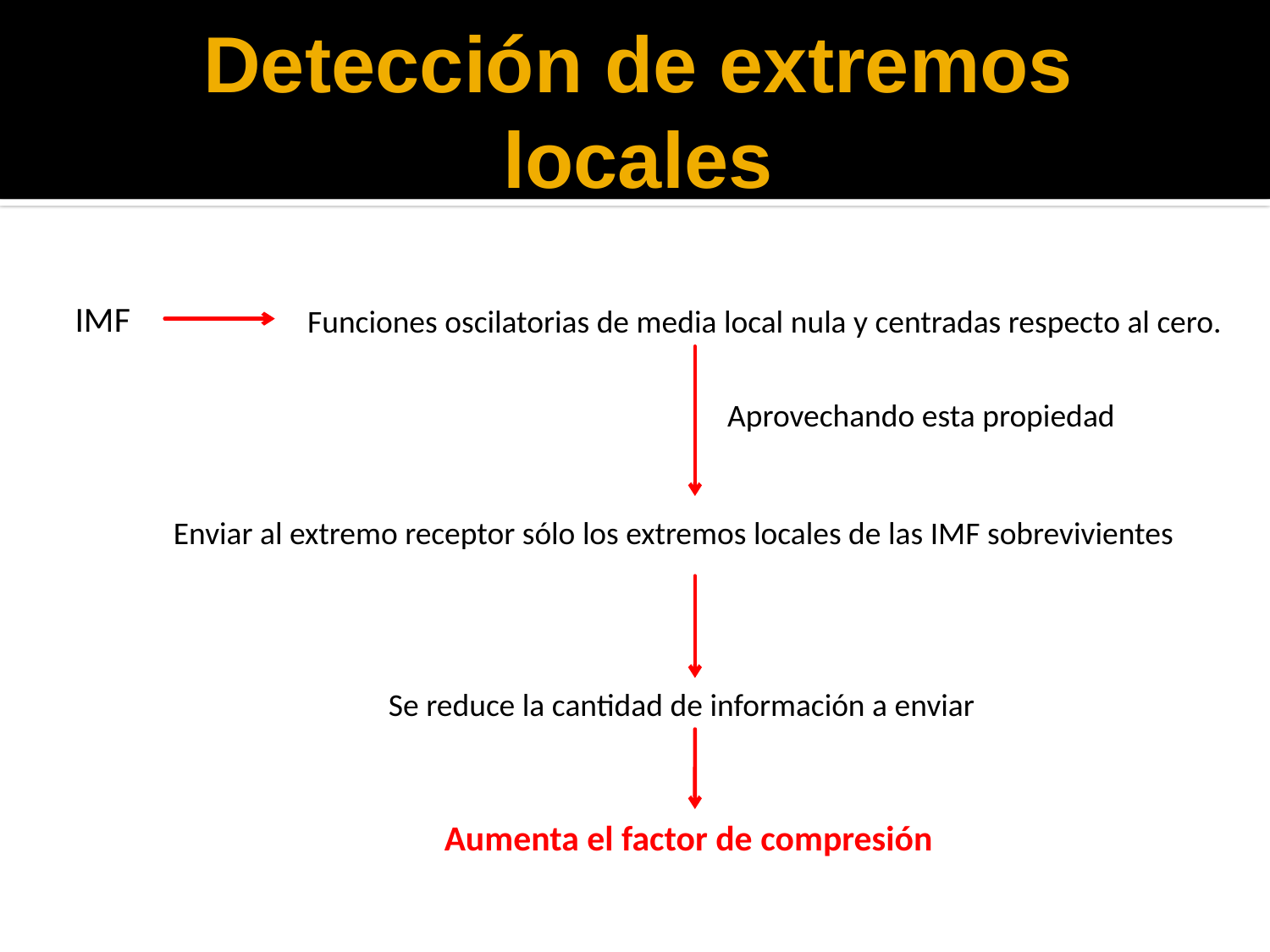

# Detección de extremos locales
IMF
Funciones oscilatorias de media local nula y centradas respecto al cero.
Aprovechando esta propiedad
Enviar al extremo receptor sólo los extremos locales de las IMF sobrevivientes
Se reduce la cantidad de información a enviar
Aumenta el factor de compresión